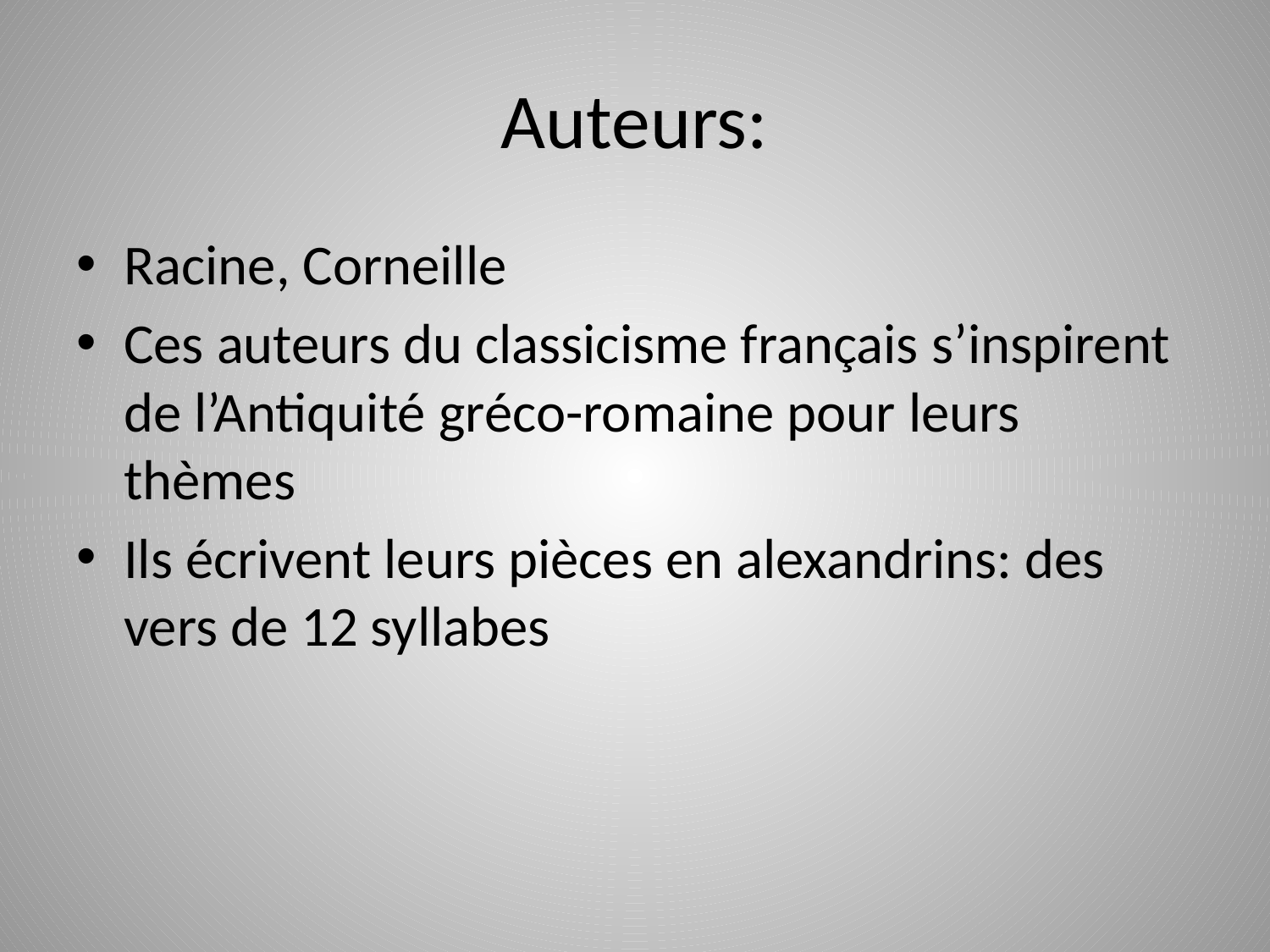

# Auteurs:
Racine, Corneille
Ces auteurs du classicisme français s’inspirent de l’Antiquité gréco-romaine pour leurs thèmes
Ils écrivent leurs pièces en alexandrins: des vers de 12 syllabes